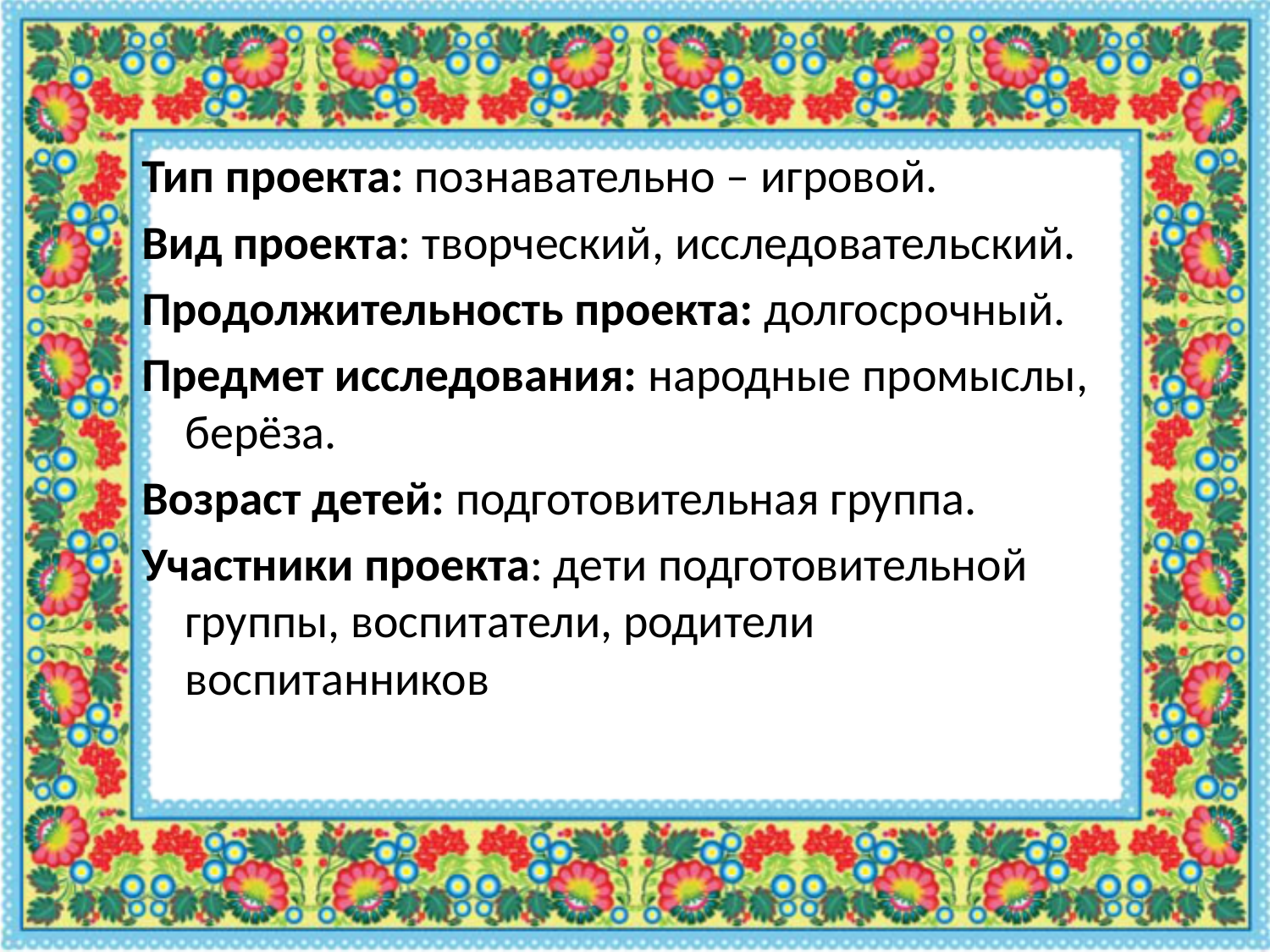

Тип проекта: познавательно – игровой.
Вид проекта: творческий, исследовательский.
Продолжительность проекта: долгосрочный.
Предмет исследования: народные промыслы, берёза.
Возраст детей: подготовительная группа.
Участники проекта: дети подготовительной группы, воспитатели, родители воспитанников